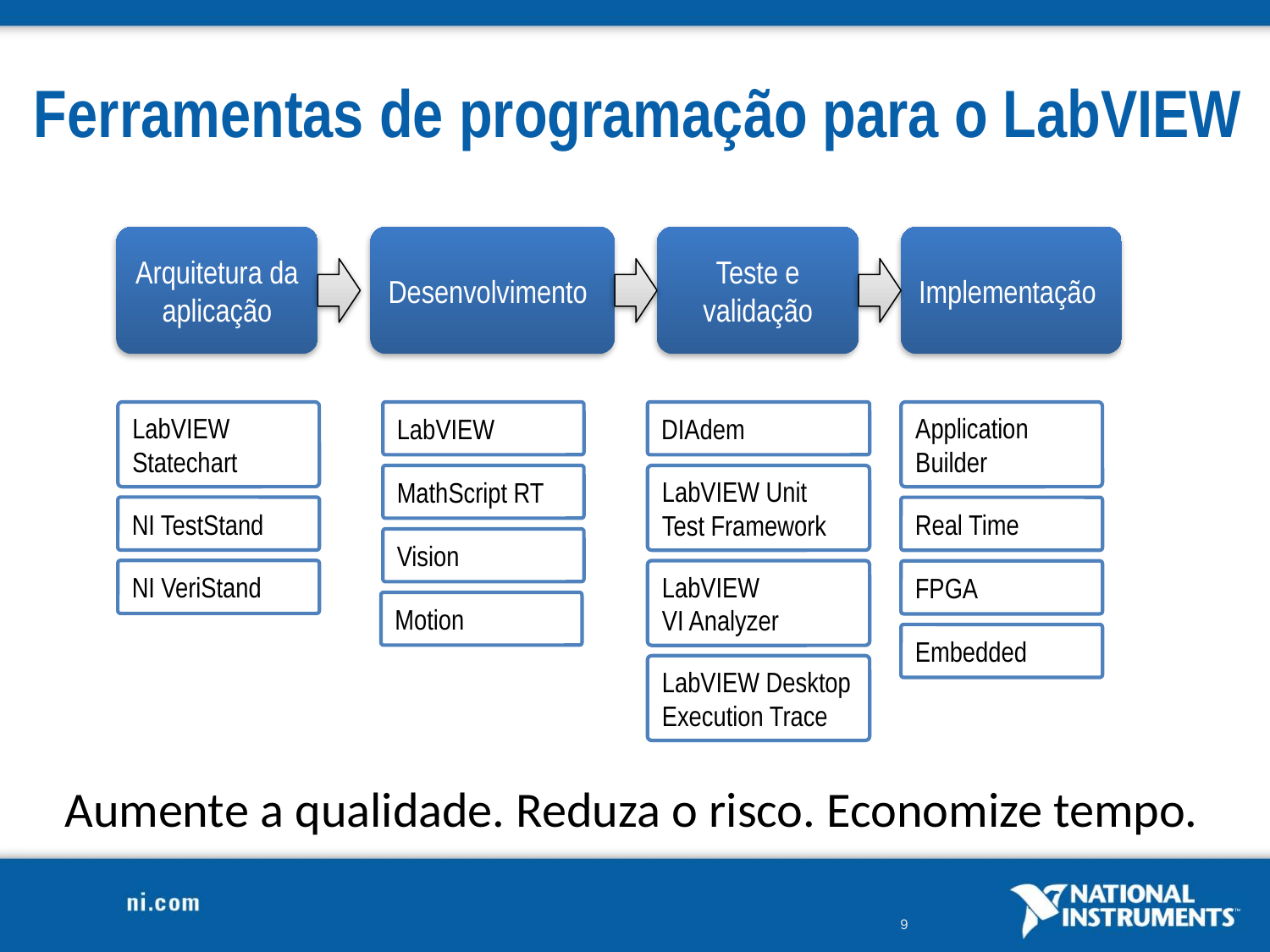

# Ferramentas de programação para o LabVIEW
Arquitetura da aplicação
Desenvolvimento
Teste e validação
Implementação

LabVIEW Statechart
LabVIEW
Application Builder
DIAdem
MathScript RT
LabVIEW Unit Test Framework
NI TestStand
Real Time
Vision
NI VeriStand
LabVIEW
VI Analyzer
FPGA
Motion
Embedded
LabVIEW Desktop Execution Trace
Aumente a qualidade. Reduza o risco. Economize tempo.